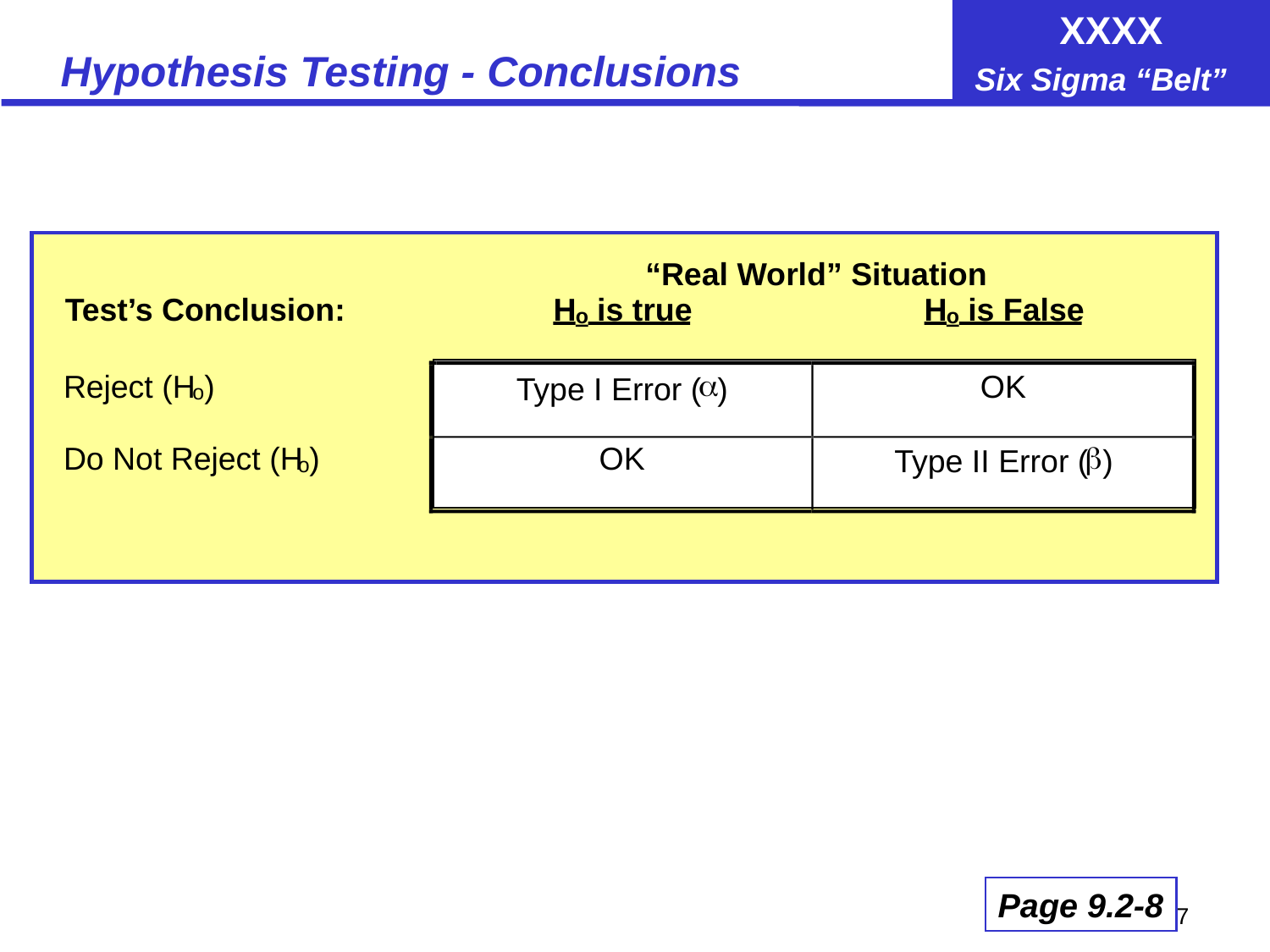

# Hypothesis Testing - Conclusions

“Real World” Situation

Test’s Conclusion:

H
 is true

H
 is False

o
o

α

Reject (H
)

OK

Typ
e I Error (
)

o

β

Do Not Reject (H
)

OK

Type II Error (
)

o

Page 9.2-8